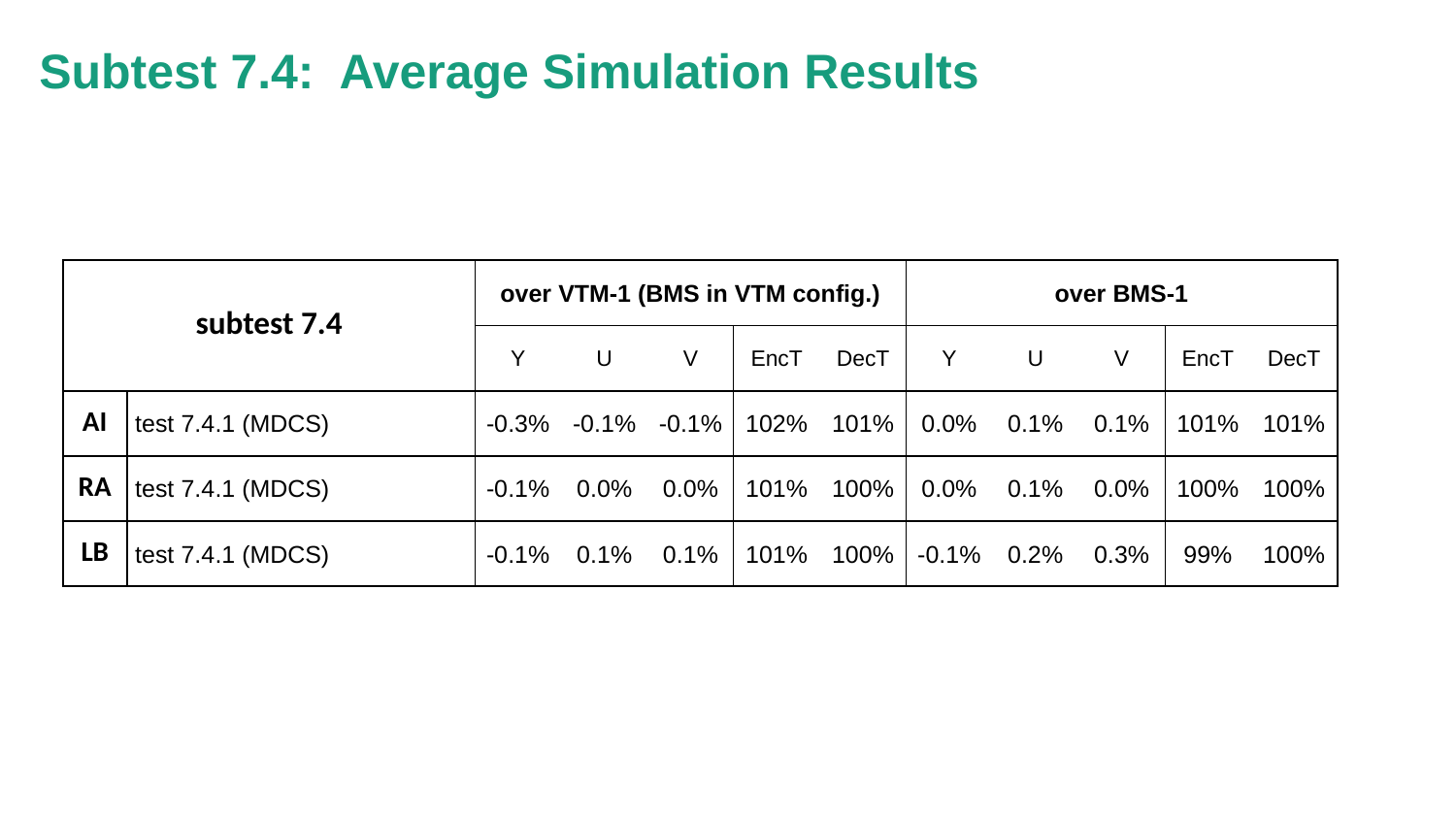

# Subtest 7.4:  Average Simulation Results
| subtest 7.4 |  | over VTM-1 (BMS in VTM config.) |  |  |  |  | over BMS-1 |  |  |  |  |
| --- | --- | --- | --- | --- | --- | --- | --- | --- | --- | --- | --- |
|  |  | Y | U | V | EncT | DecT | Y | U | V | EncT | DecT |
| AI | test 7.4.1 (MDCS) | -0.3% | -0.1% | -0.1% | 102% | 101% | 0.0% | 0.1% | 0.1% | 101% | 101% |
| RA | test 7.4.1 (MDCS) | -0.1% | 0.0% | 0.0% | 101% | 100% | 0.0% | 0.1% | 0.0% | 100% | 100% |
| LB | test 7.4.1 (MDCS) | -0.1% | 0.1% | 0.1% | 101% | 100% | -0.1% | 0.2% | 0.3% | 99% | 100% |